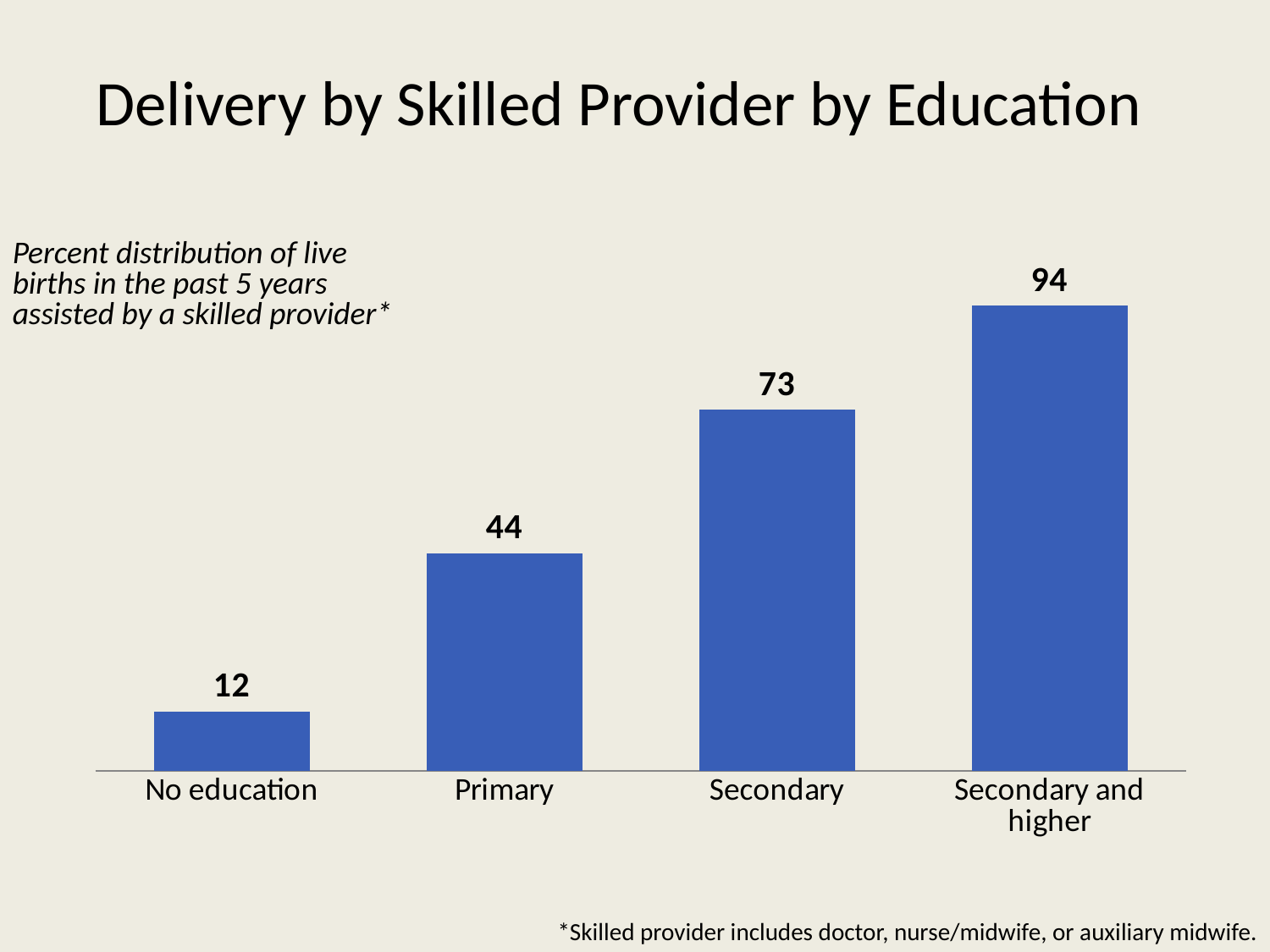

Delivery by Skilled Provider by Education

### Chart

| Category |  |
|---|---|
| No education | 12.0 |
| Primary | 44.0 |
| Secondary | 73.0 |
| Secondary and higher | 94.0 |
Percent distribution of live births in the past 5 years assisted by a skilled provider*
*Skilled provider includes doctor, nurse/midwife, or auxiliary midwife.